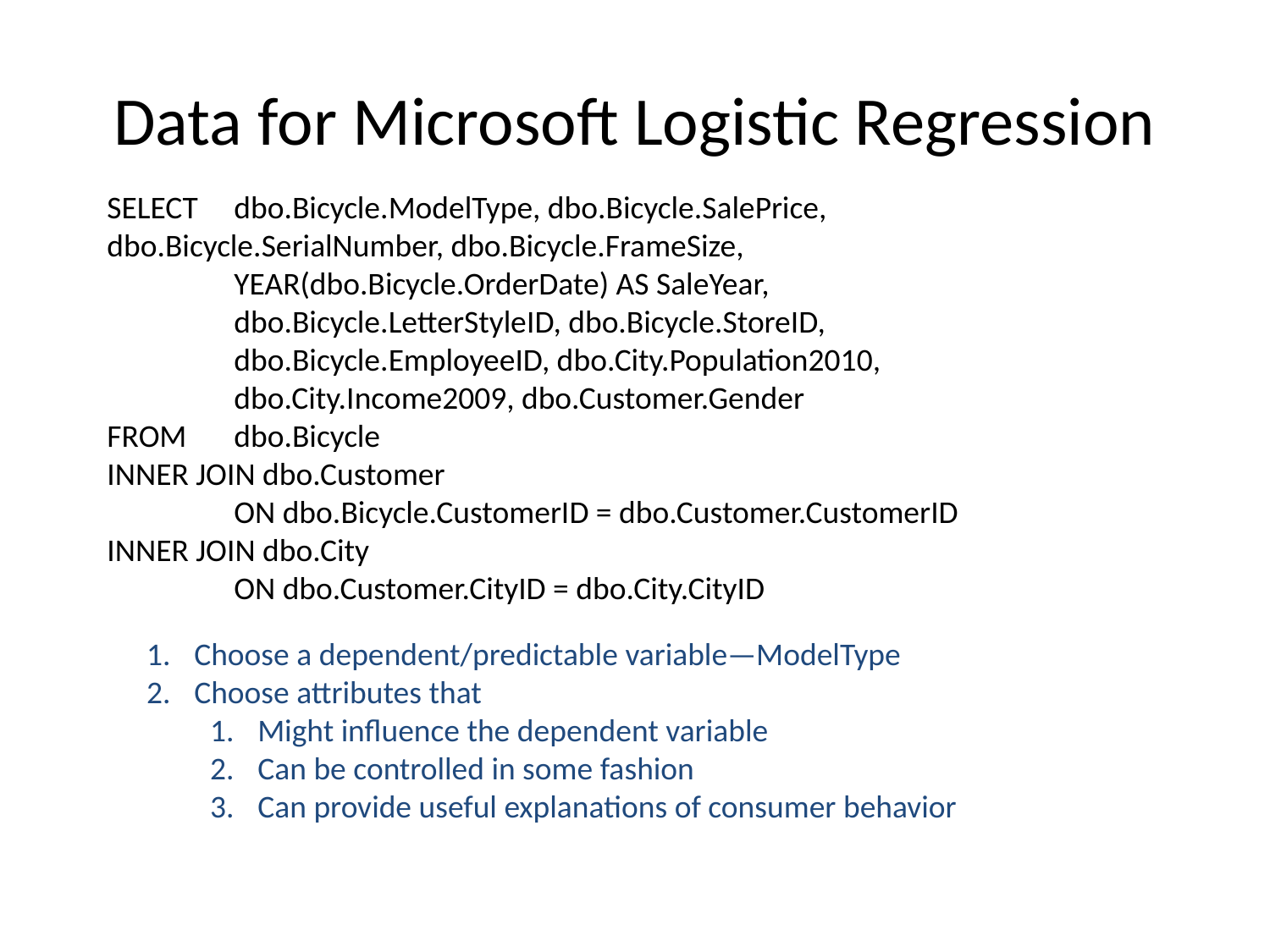

# Data for Microsoft Logistic Regression
SELECT 	dbo.Bicycle.ModelType, dbo.Bicycle.SalePrice,  	dbo.Bicycle.SerialNumber, dbo.Bicycle.FrameSize,
	YEAR(dbo.Bicycle.OrderDate) AS SaleYear,
	dbo.Bicycle.LetterStyleID, dbo.Bicycle.StoreID,
	dbo.Bicycle.EmployeeID, dbo.City.Population2010,
	dbo.City.Income2009, dbo.Customer.Gender
FROM 	dbo.Bicycle
INNER JOIN dbo.Customer
	ON dbo.Bicycle.CustomerID = dbo.Customer.CustomerID
INNER JOIN dbo.City
	ON dbo.Customer.CityID = dbo.City.CityID
Choose a dependent/predictable variable—ModelType
Choose attributes that
Might influence the dependent variable
Can be controlled in some fashion
Can provide useful explanations of consumer behavior